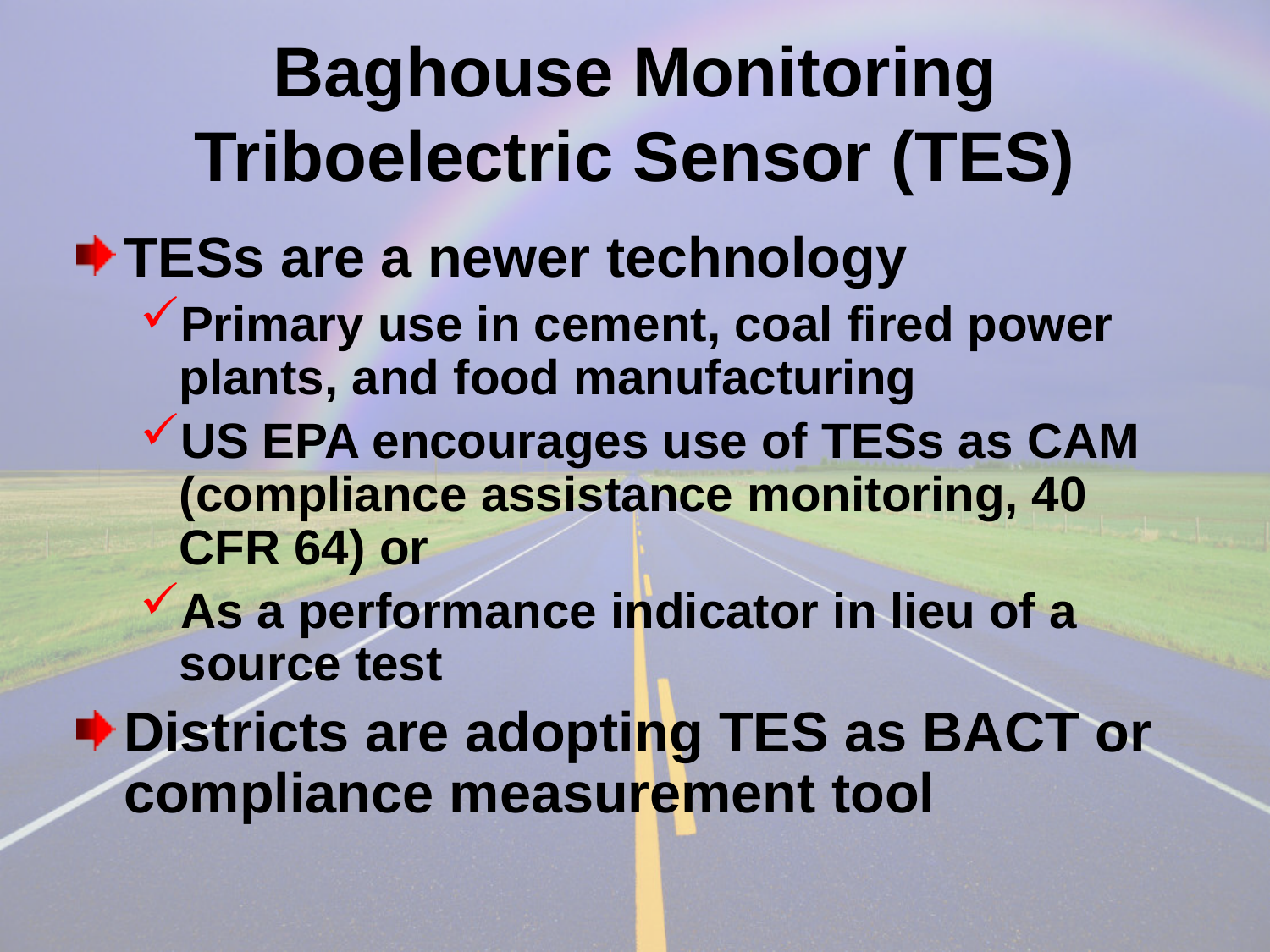

# Baghouse Monitoring Triboelectric Sensor (TES)
TESs are a newer technology
Primary use in cement, coal fired power plants, and food manufacturing
US EPA encourages use of TESs as CAM (compliance assistance monitoring, 40 CFR 64) or
As a performance indicator in lieu of a source test
Districts are adopting TES as BACT or compliance measurement tool